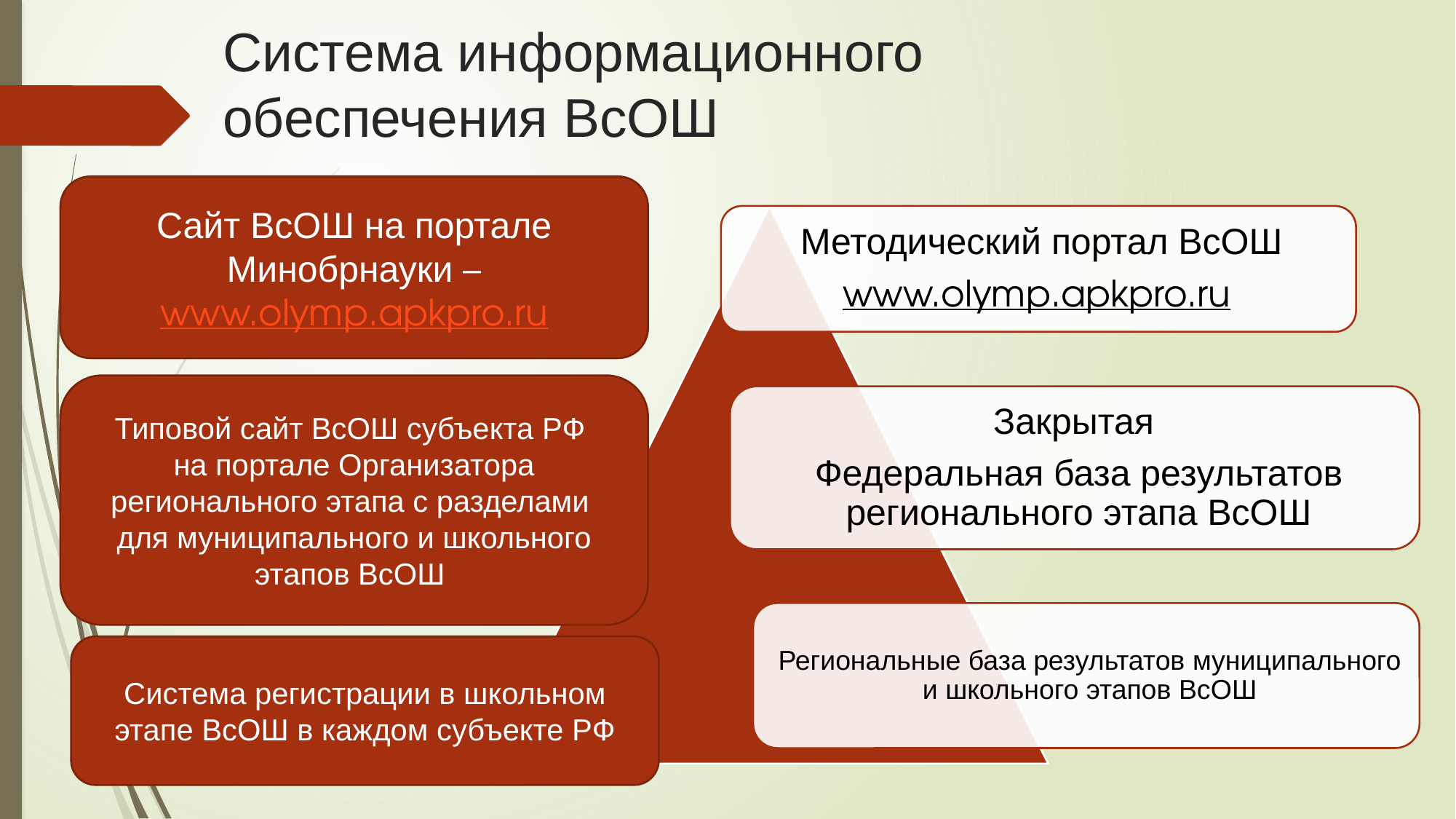

# Система информационного обеспечения ВсОШ
Сайт ВсОШ на портале Минобрнауки –www.olymp.apkpro.ru
Методический портал ВсОШ
www.olymp.apkpro.ru
Закрытая
Федеральная база результатов регионального этапа ВсОШ
Региональные база результатов муниципального и школьного этапов ВсОШ
Типовой сайт ВсОШ субъекта РФ
на портале Организатора регионального этапа с разделами  для муниципального и школьного этапов ВсОШ
Система регистрации в школьном этапе ВсОШ в каждом субъекте РФ